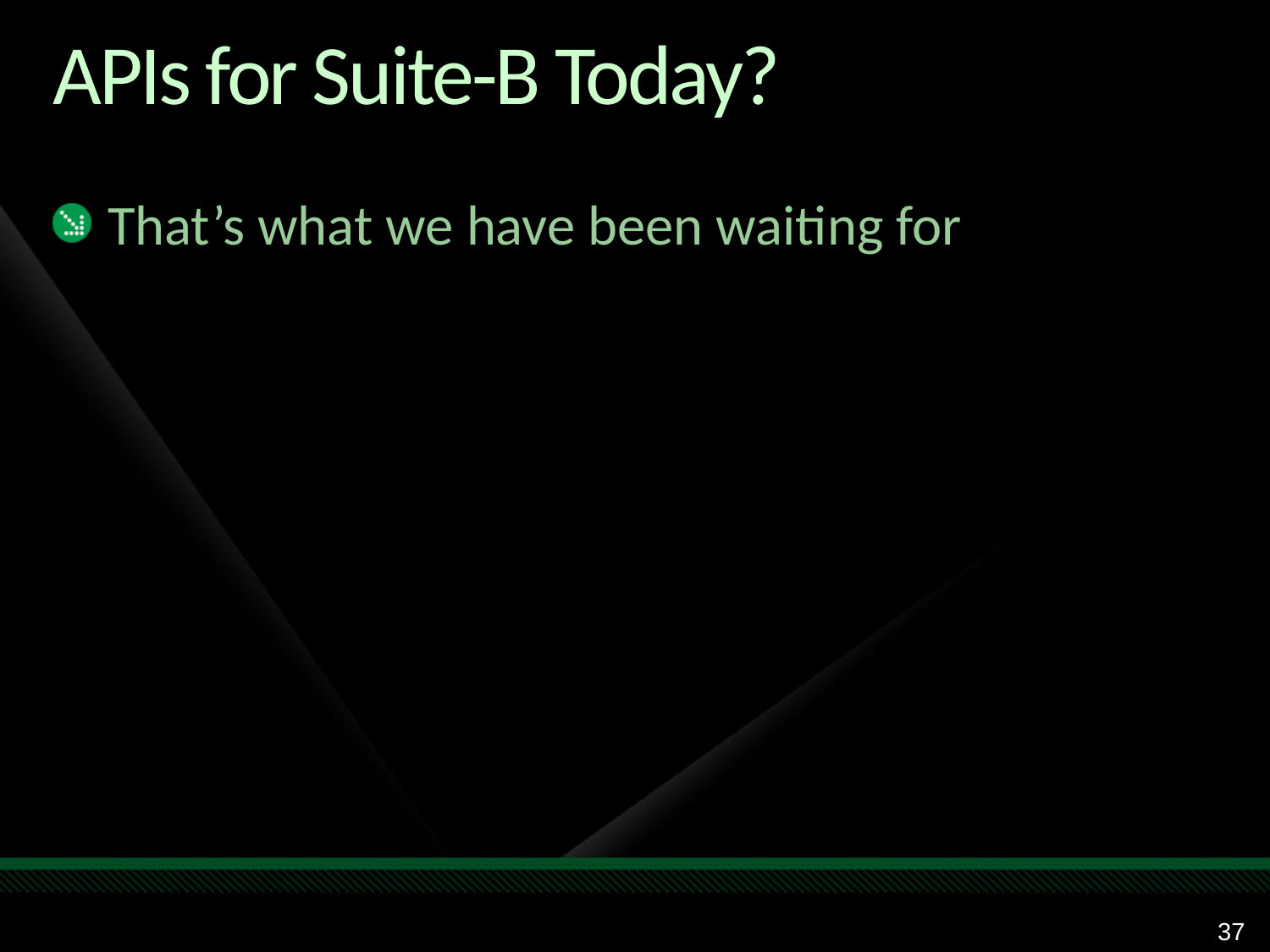

# APIs for Suite-B Today?
That’s what we have been waiting for